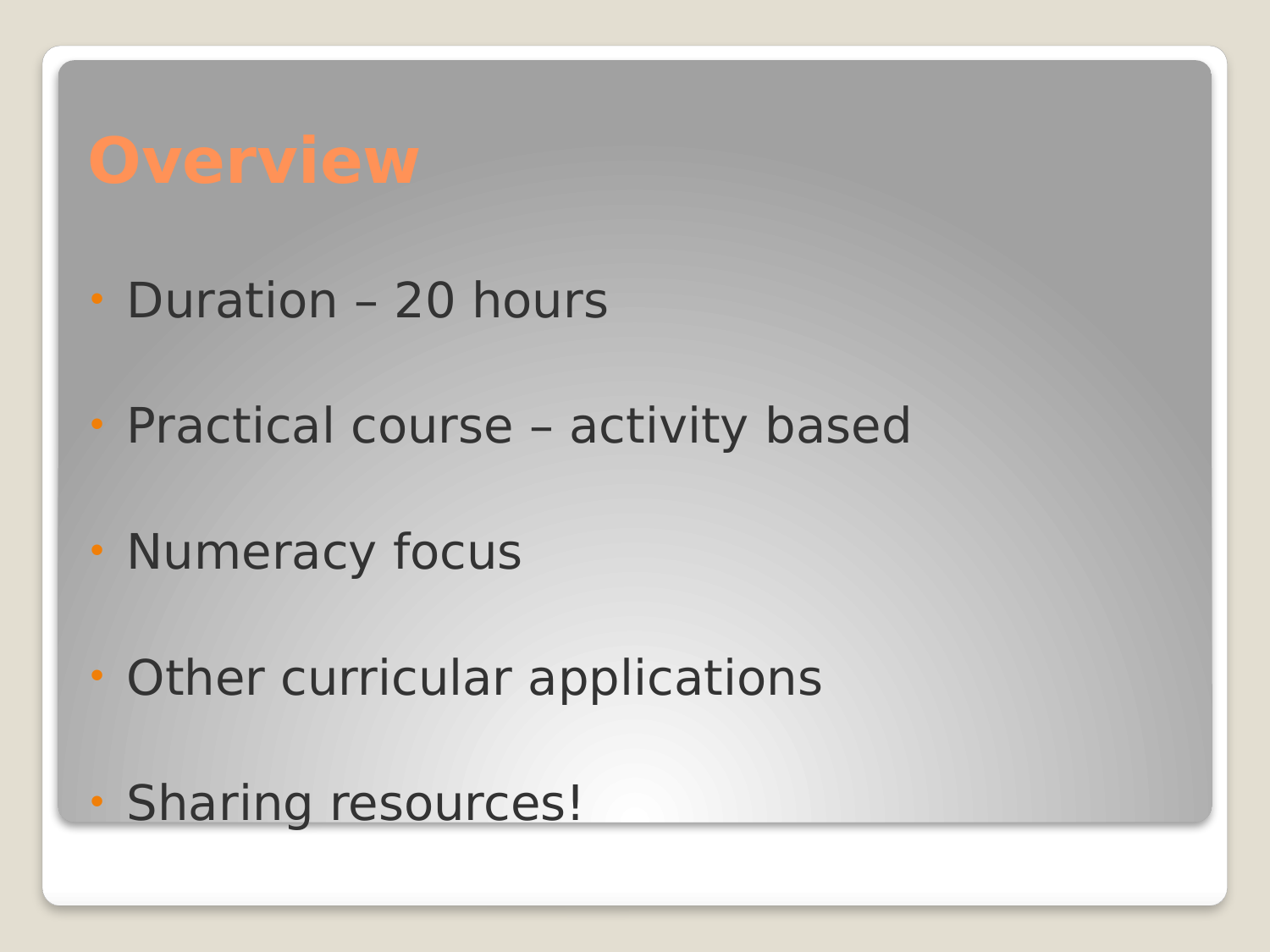

# Overview
Duration – 20 hours

Practical course – activity based

Numeracy focus

Other curricular applications

Sharing resources!